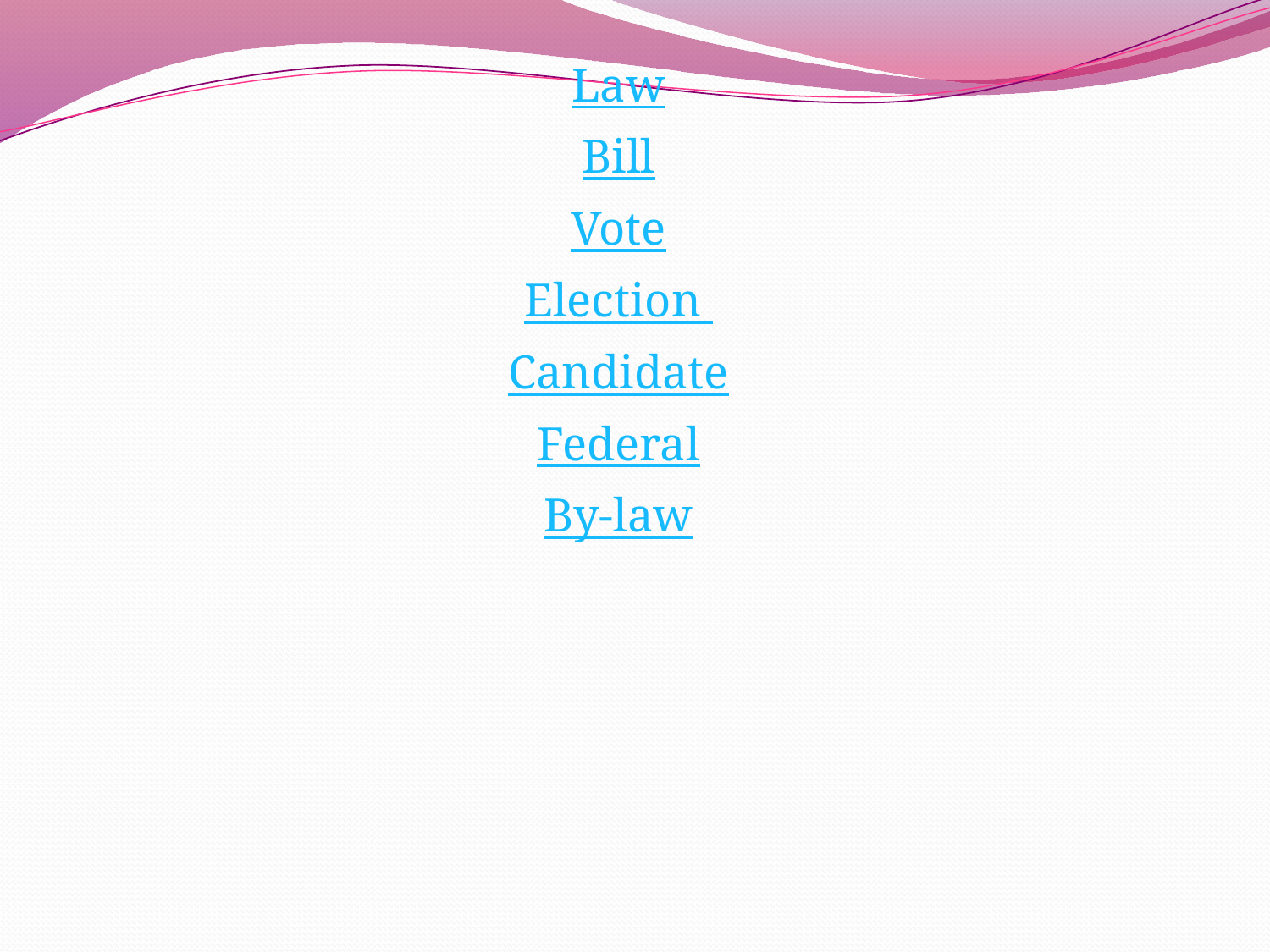

Law
Bill
Vote
Election
Candidate
Federal
By-law